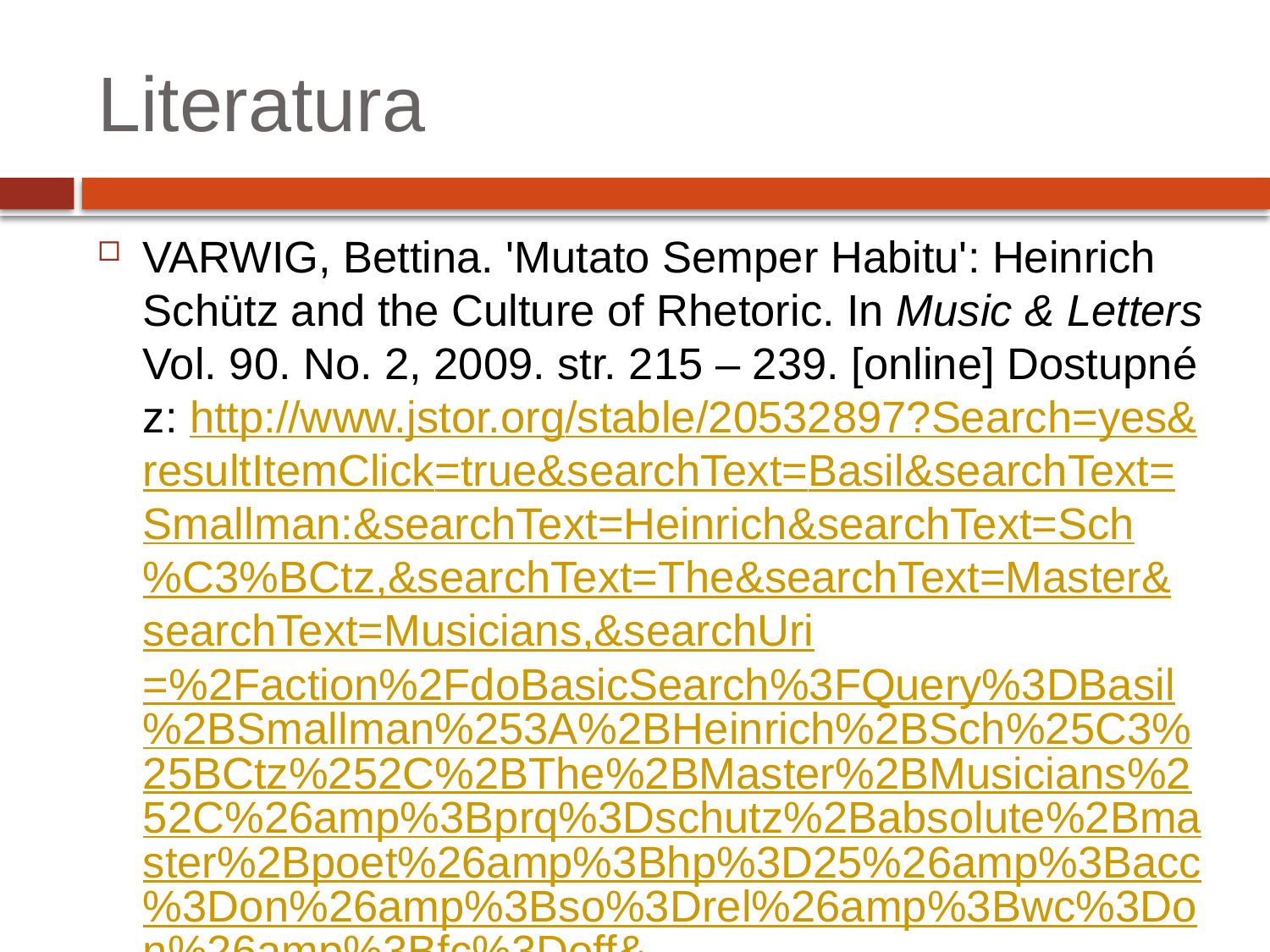

# Literatura
VARWIG, Bettina. 'Mutato Semper Habitu': Heinrich Schütz and the Culture of Rhetoric. In Music & Letters Vol. 90. No. 2, 2009. str. 215 – 239. [online] Dostupné z: http://www.jstor.org/stable/20532897?Search=yes&resultItemClick=true&searchText=Basil&searchText=Smallman:&searchText=Heinrich&searchText=Sch%C3%BCtz,&searchText=The&searchText=Master&searchText=Musicians,&searchUri=%2Faction%2FdoBasicSearch%3FQuery%3DBasil%2BSmallman%253A%2BHeinrich%2BSch%25C3%25BCtz%252C%2BThe%2BMaster%2BMusicians%252C%26amp%3Bprq%3Dschutz%2Babsolute%2Bmaster%2Bpoet%26amp%3Bhp%3D25%26amp%3Bacc%3Don%26amp%3Bso%3Drel%26amp%3Bwc%3Don%26amp%3Bfc%3Doff&seq=1#page_scan_tab_contents [citováno 23. 10. 2016].